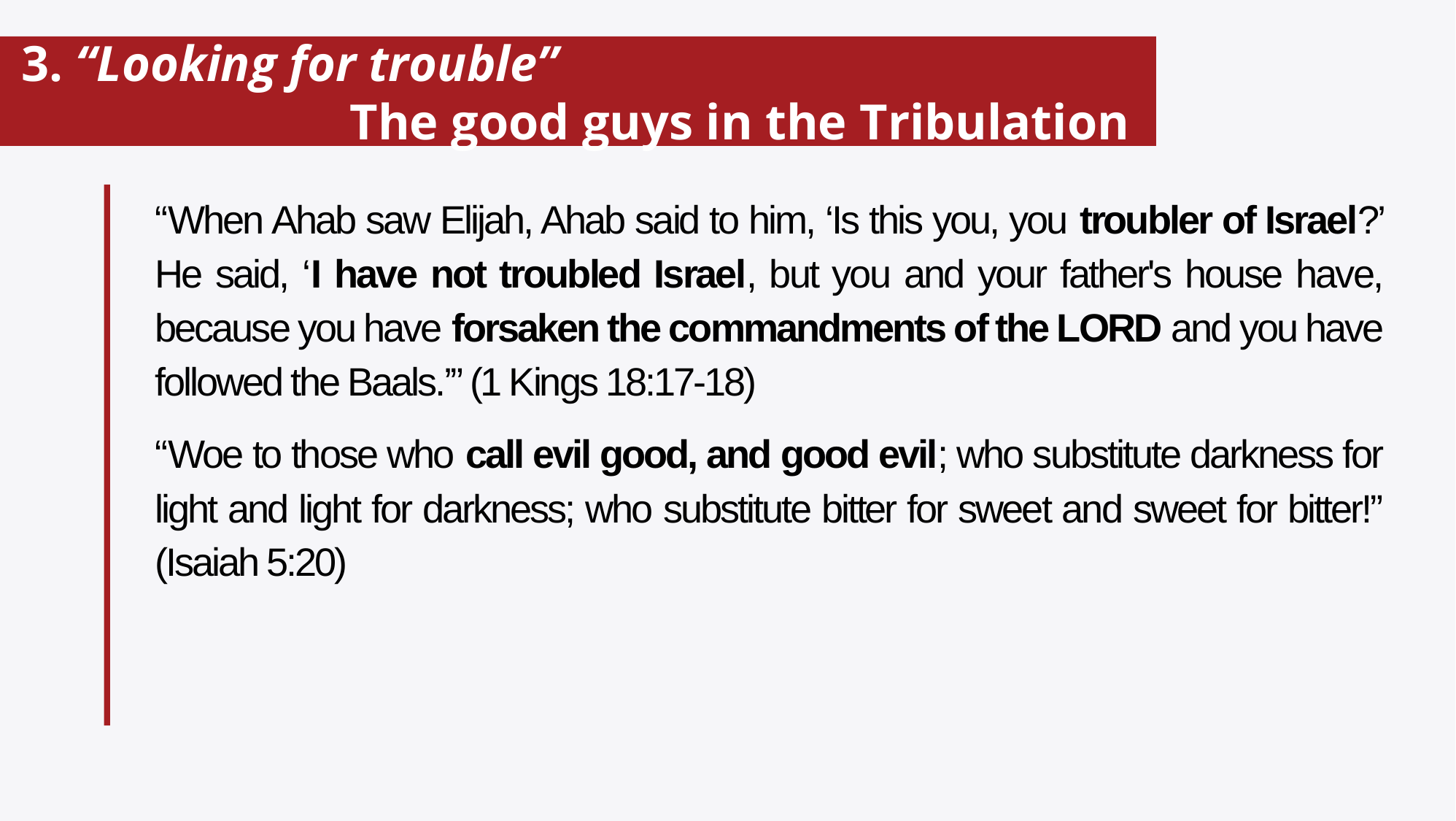

# 3. “Looking for trouble” The good guys in the Tribulation
“When Ahab saw Elijah, Ahab said to him, ‘Is this you, you troubler of Israel?’ He said, ‘I have not troubled Israel, but you and your father's house have, because you have forsaken the commandments of the LORD and you have followed the Baals.’” (1 Kings 18:17-18)
“Woe to those who call evil good, and good evil; who substitute darkness for light and light for darkness; who substitute bitter for sweet and sweet for bitter!” (Isaiah 5:20)